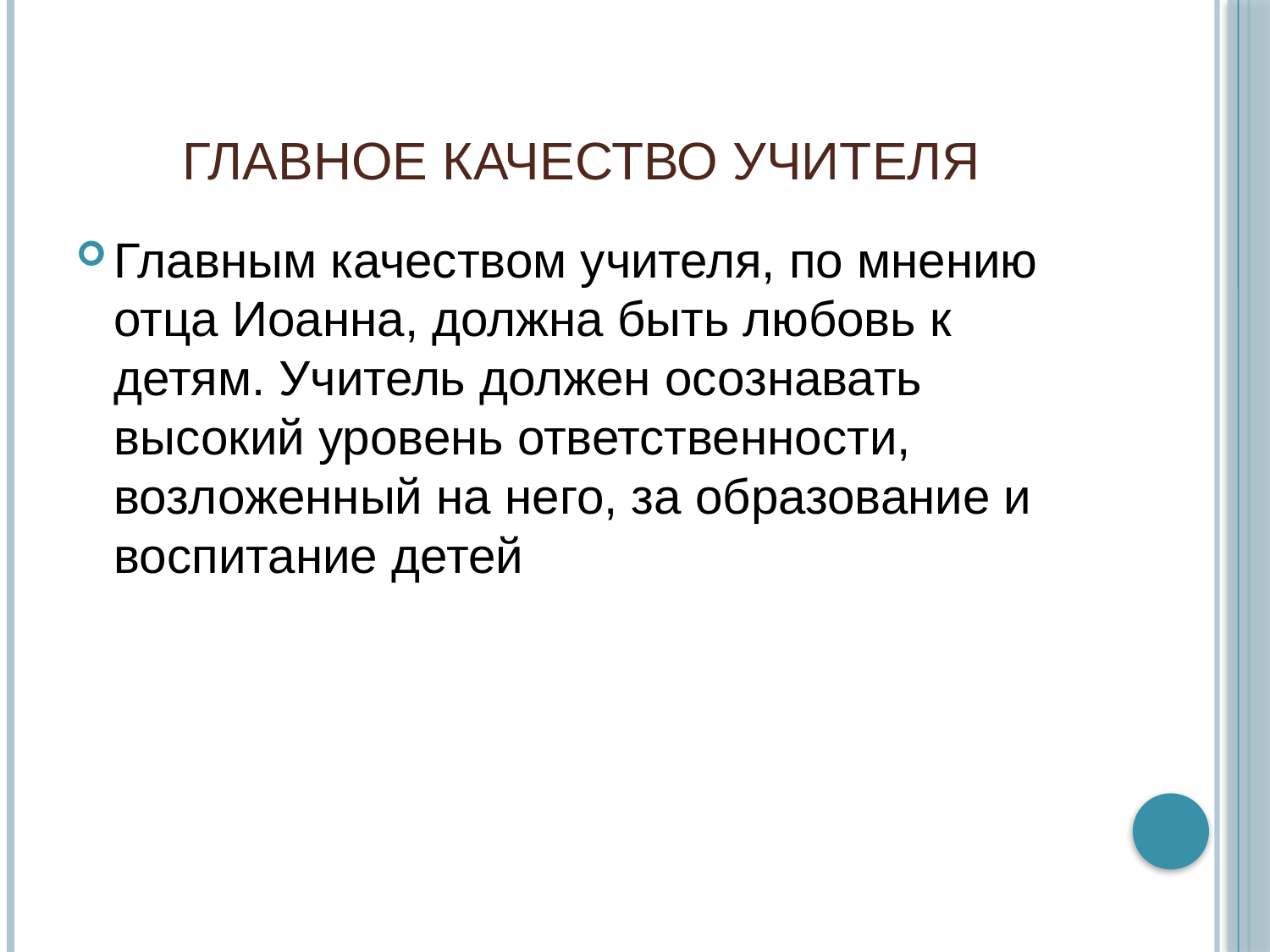

# Главное качество учителя
Главным качеством учителя, по мнению отца Иоанна, должна быть любовь к детям. Учитель должен осознавать высокий уровень ответственности, возложенный на него, за образование и воспитание детей